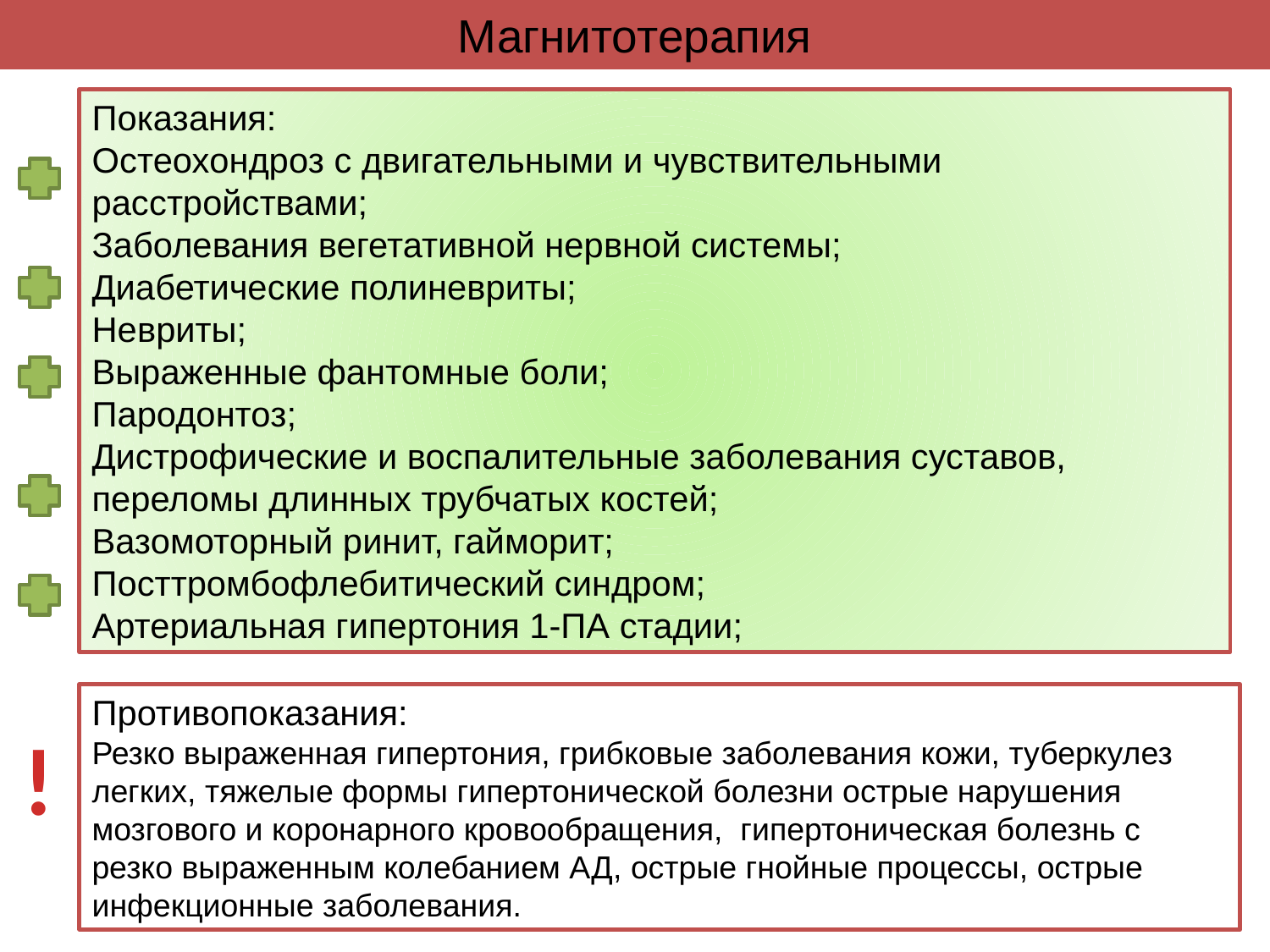

# Магнитотерапия
Показания:
Остеохондроз с двигательными и чувствительными расстройствами;
Заболевания вегетативной нервной системы;
Диабетические полиневриты;
Невриты;
Выраженные фантомные боли;
Пародонтоз;
Дистрофические и воспалительные заболевания суставов, переломы длинных трубчатых костей;
Вазомоторный ринит, гайморит;
Посттромбофлебитический синдром;
Артериальная гипертония 1-ПА стадии;

Противопоказания:
Резко выраженная гипертония, грибковые заболевания кожи, туберкулез легких, тяжелые формы гипертонической болезни острые нарушения мозгового и коронарного кровообращения,  гипертоническая болезнь с резко выраженным колебанием АД, острые гнойные процессы, острые инфекционные заболевания.
!